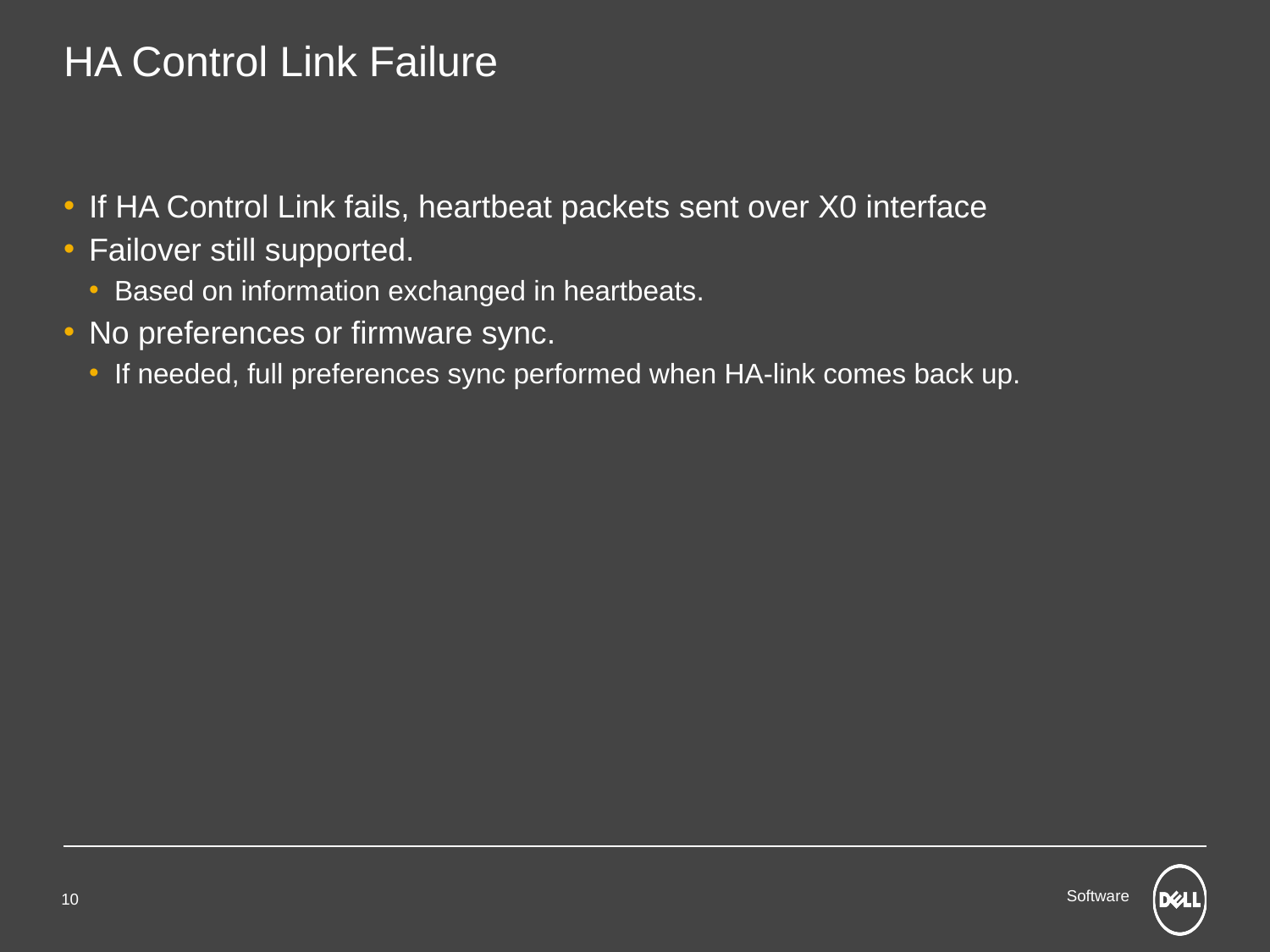

# HA Control Link Failure
If HA Control Link fails, heartbeat packets sent over X0 interface
Failover still supported.
Based on information exchanged in heartbeats.
No preferences or firmware sync.
If needed, full preferences sync performed when HA-link comes back up.